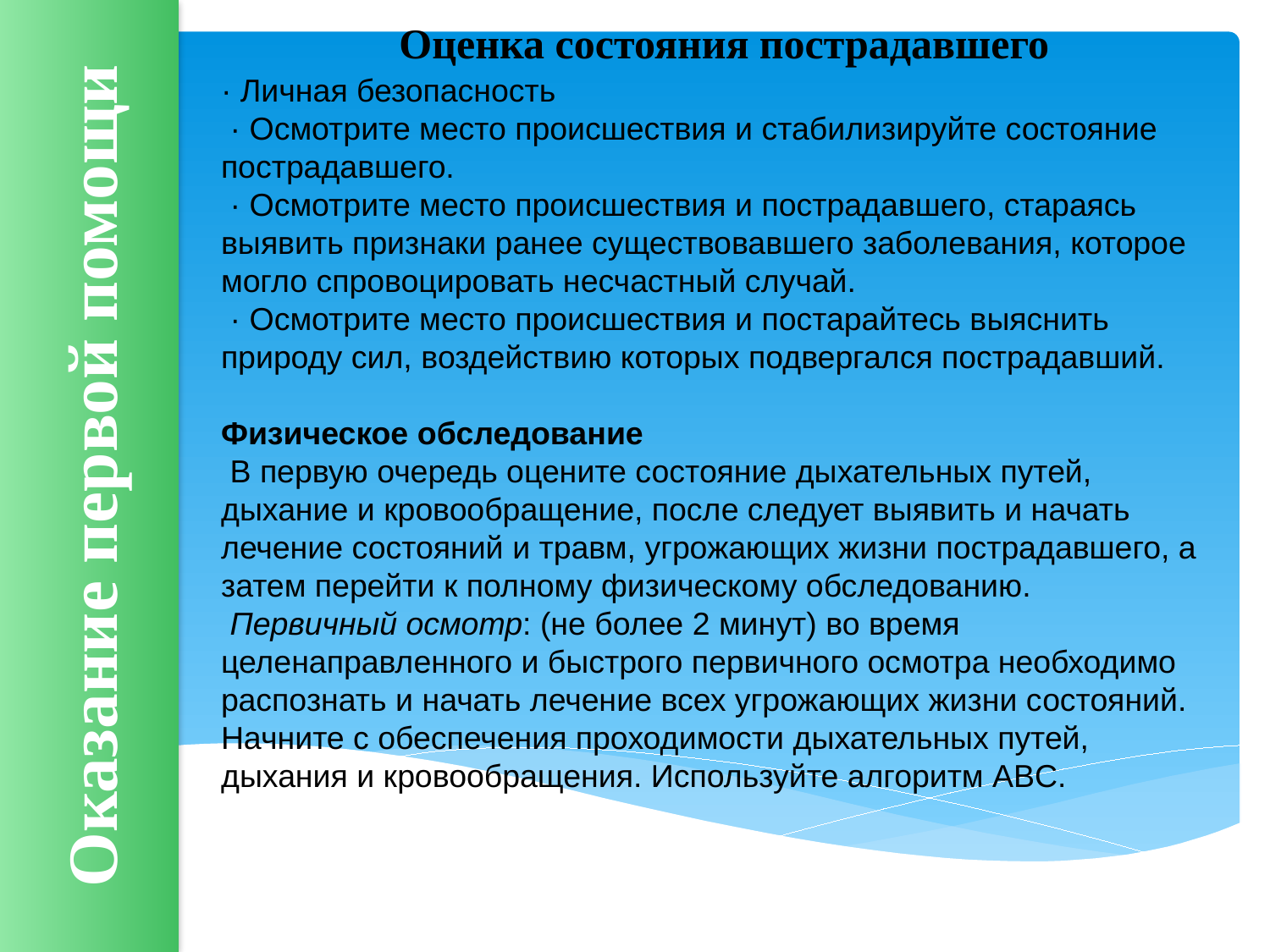

Оценка состояния пострадавшего
· Личная безопасность
 · Осмотрите место происшествия и стабилизируйте состояние пострадавшего.
 · Осмотрите место происшествия и пострадавшего, стараясь выявить признаки ранее существовавшего заболевания, которое могло спровоцировать несчастный случай.
 · Осмотрите место происшествия и постарайтесь выяснить природу сил, воздействию которых подвергался пострадавший.

Физическое обследование
 В первую очередь оцените состояние дыхательных путей, дыхание и кровообращение, после следует выявить и начать лечение состояний и травм, угрожающих жизни пострадавшего, а затем перейти к полному физическому обследованию.
 Первичный осмотр: (не более 2 минут) во время целенаправленного и быстрого первичного осмотра необходимо распознать и начать лечение всех угрожающих жизни состояний. Начните с обеспечения проходимости дыхательных путей, дыхания и кровообращения. Используйте алгоритм ABC.

Оказание первой помощи